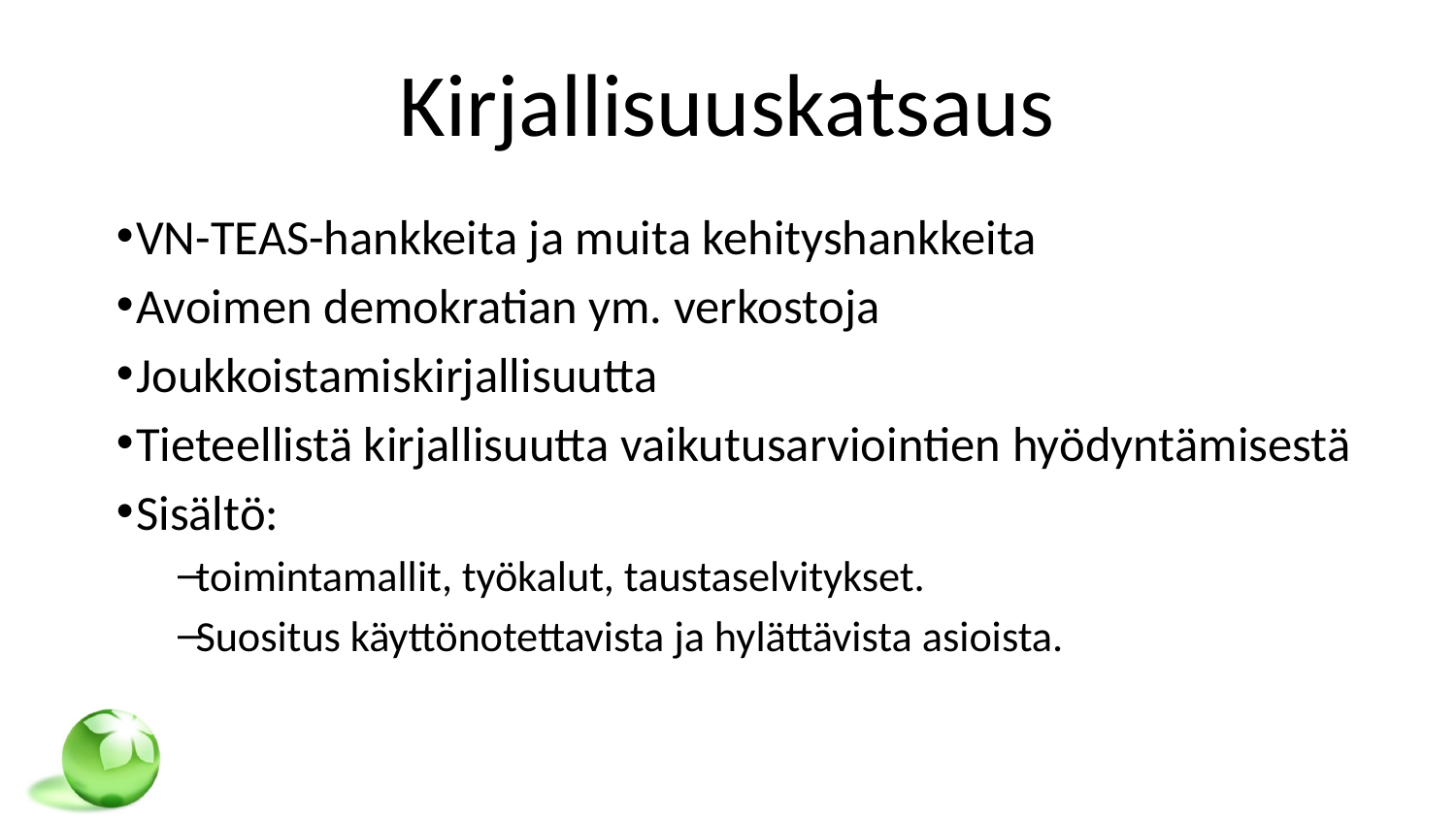

# Kirjallisuuskatsaus
VN-TEAS-hankkeita ja muita kehityshankkeita
Avoimen demokratian ym. verkostoja
Joukkoistamiskirjallisuutta
Tieteellistä kirjallisuutta vaikutusarviointien hyödyntämisestä
Sisältö:
toimintamallit, työkalut, taustaselvitykset.
Suositus käyttönotettavista ja hylättävista asioista.